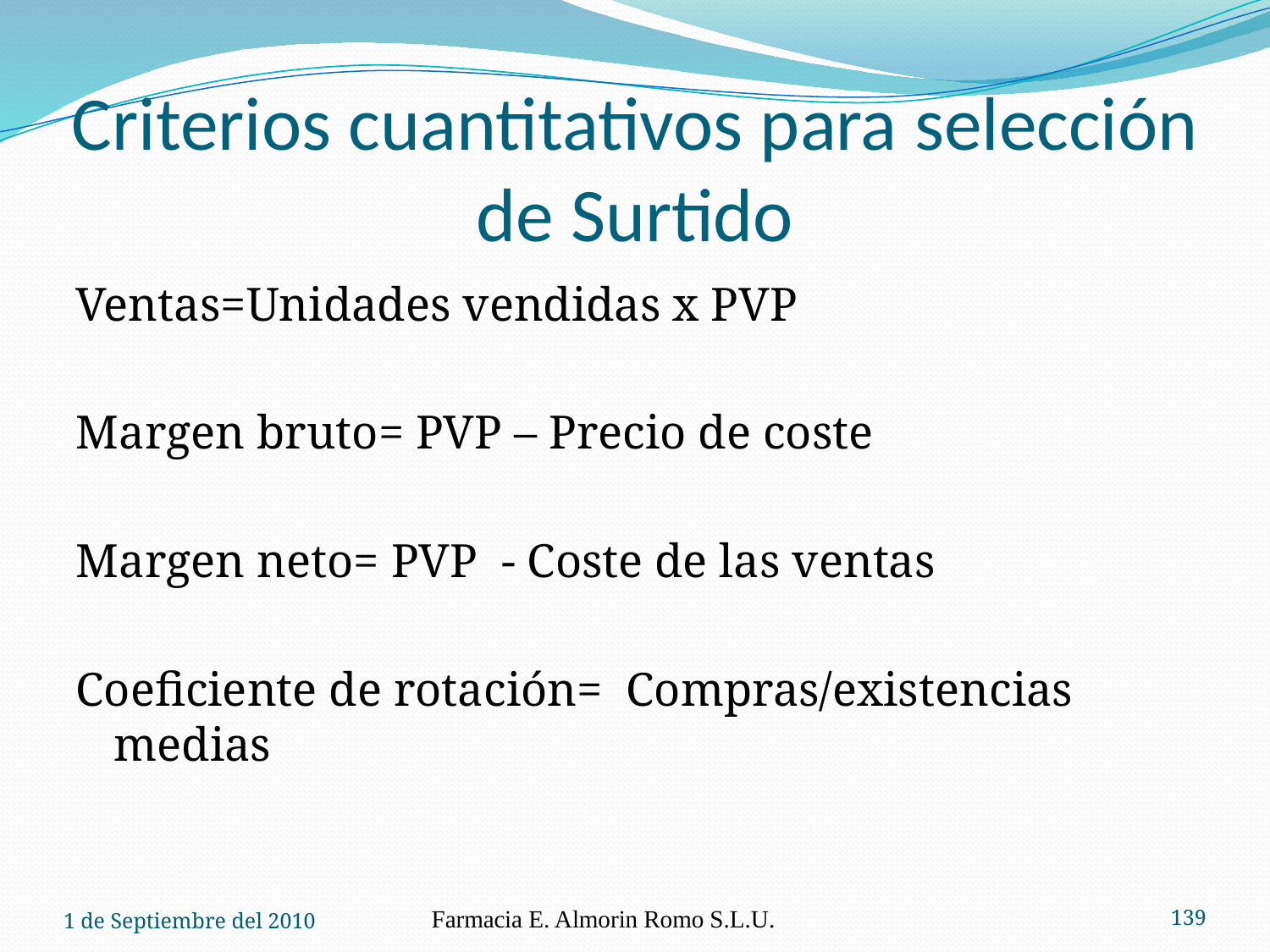

# Criterios cuantitativos para selección de Surtido
Ventas=Unidades vendidas x PVP

Margen bruto= PVP – Precio de coste

Margen neto= PVP  - Coste de las ventas

Coeficiente de rotación=  Compras/existencias medias

1 de Septiembre del 2010
Farmacia E. Almorin Romo S.L.U.
139